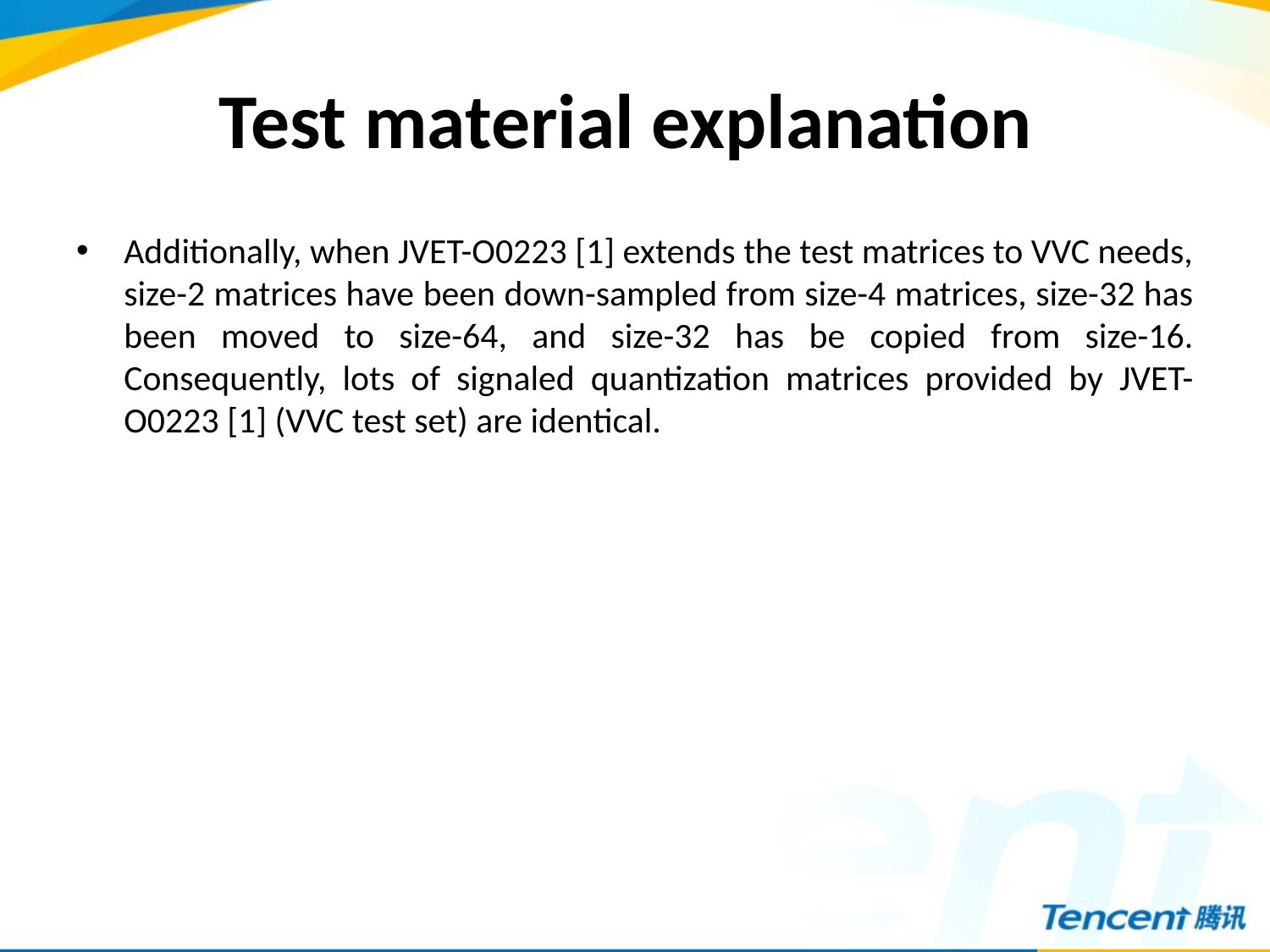

# Test material explanation
Additionally, when JVET-O0223 [1] extends the test matrices to VVC needs, size-2 matrices have been down-sampled from size-4 matrices, size-32 has been moved to size-64, and size-32 has be copied from size-16. Consequently, lots of signaled quantization matrices provided by JVET-O0223 [1] (VVC test set) are identical.